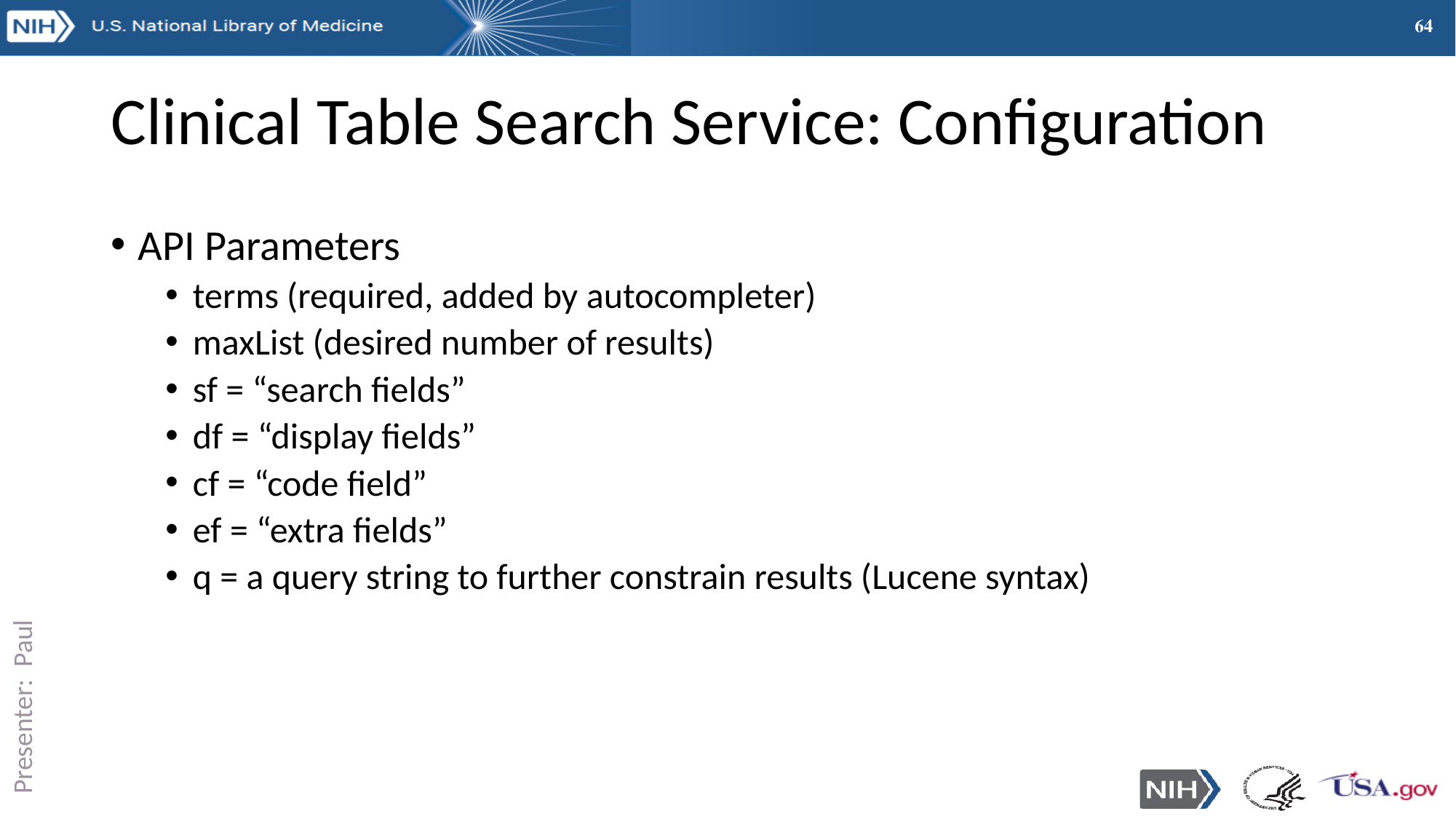

# Clinical Table Search Service: Configuration
API Parameters
terms (required, added by autocompleter)
maxList (desired number of results)
sf = “search fields”
df = “display fields”
cf = “code field”
ef = “extra fields”
q = a query string to further constrain results (Lucene syntax)

Presenter:  Paul